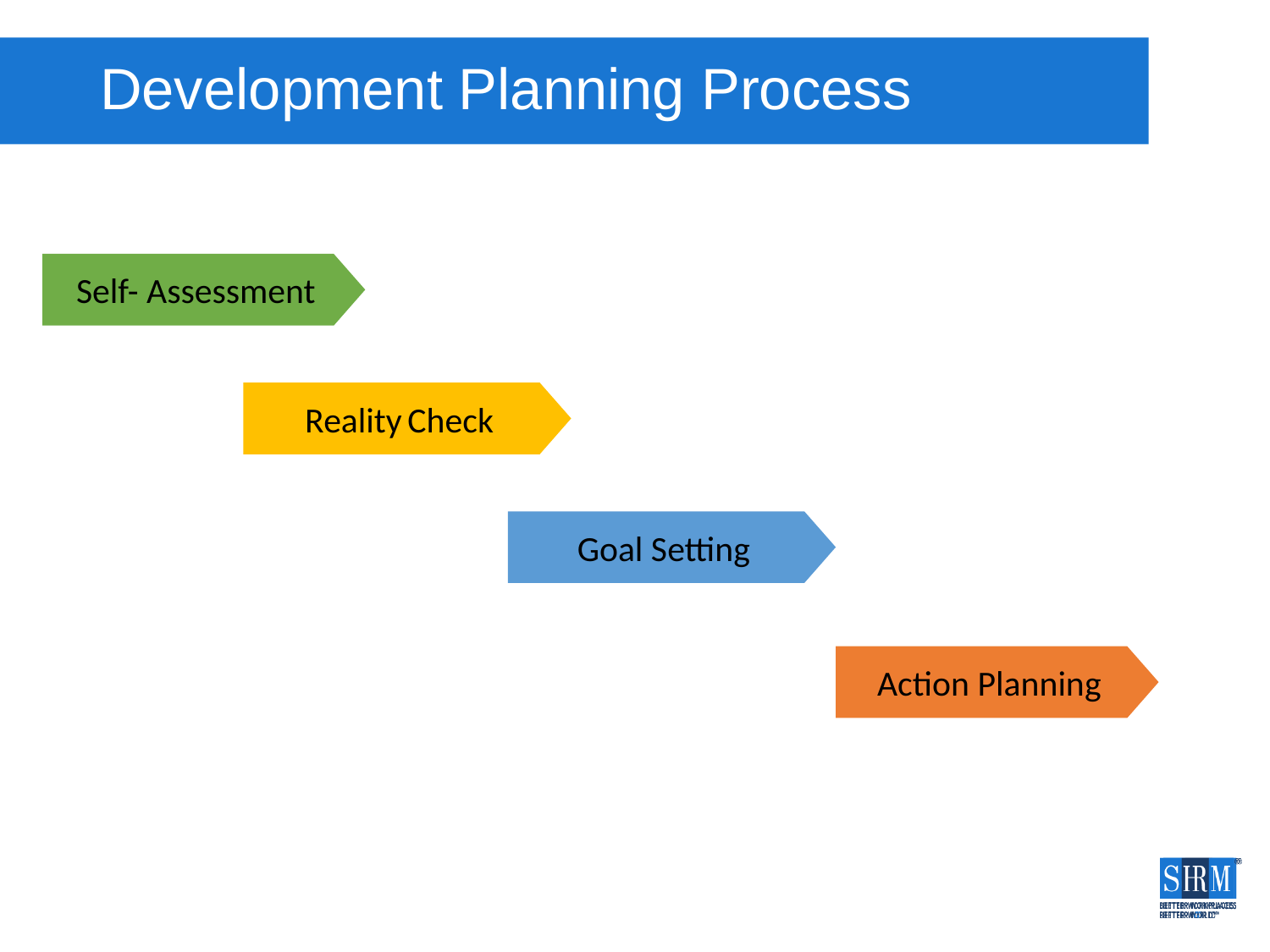

# Development Planning Process
Self- Assessment
Reality Check
Goal Setting
Action Planning